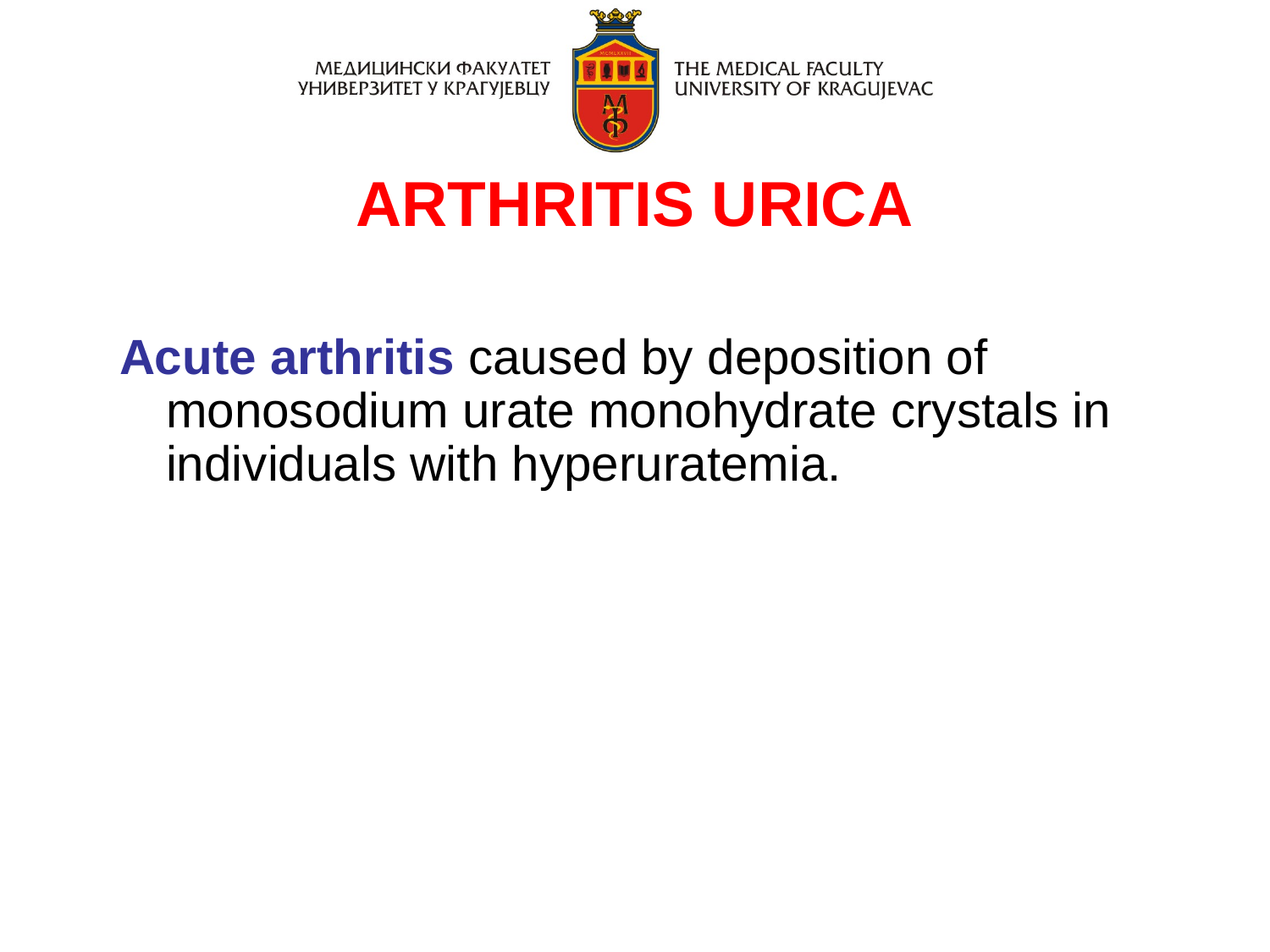

ARTHRITIS URICA

Acute arthritis caused by deposition of monosodium urate monohydrate crystals in individuals with hyperuratemia.